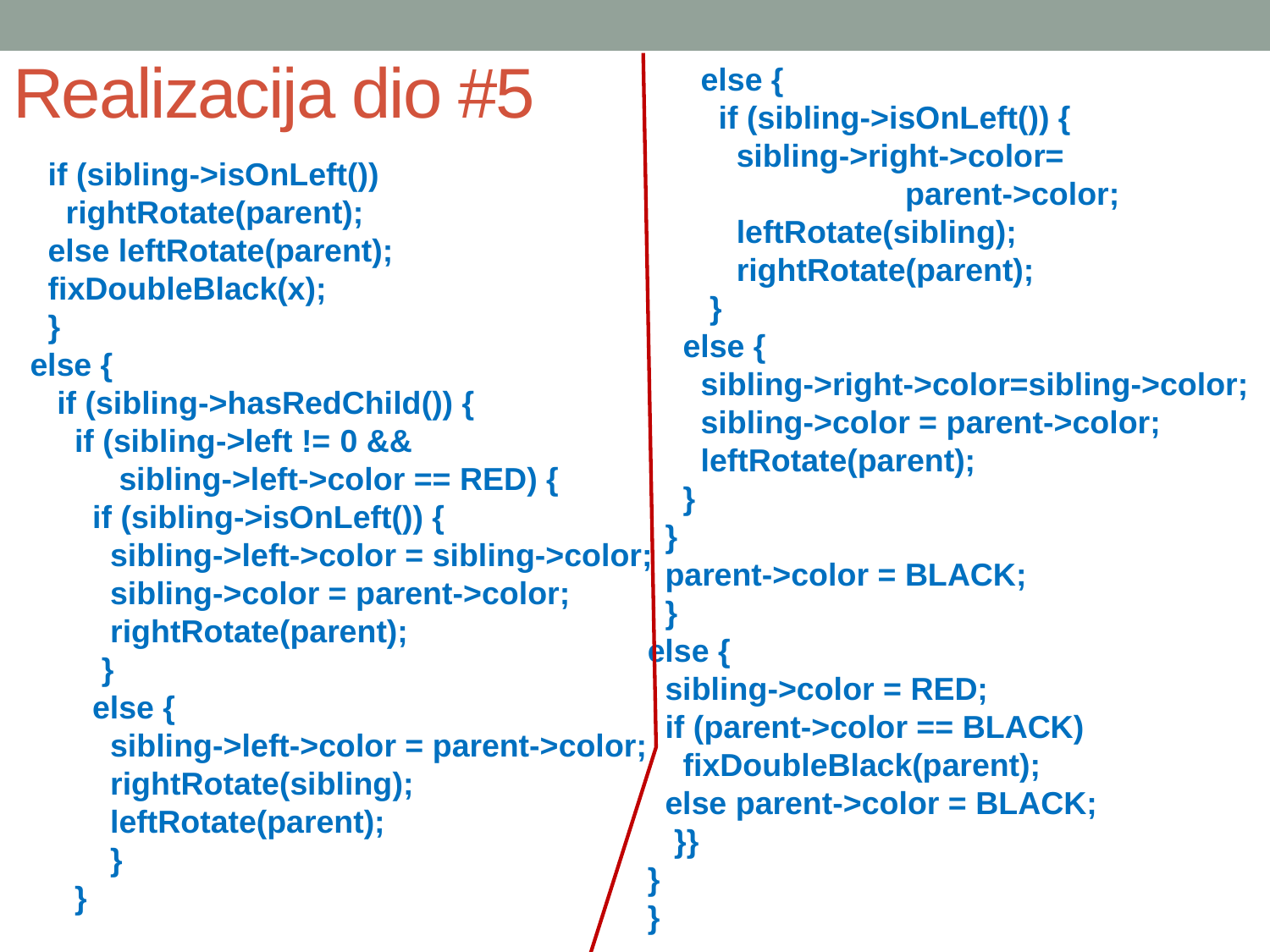

# Realizacija dio #5
      else {
        if (sibling->isOnLeft()) {
          sibling->right->color=
                             parent->color;
          leftRotate(sibling);
          rightRotate(parent);
       }
    else {
      sibling->right->color=sibling->color;
      sibling->color = parent->color;
      leftRotate(parent);
    }
  }
  parent->color = BLACK;
  }
else {
  sibling->color = RED;
  if (parent->color == BLACK)
    fixDoubleBlack(parent);
  else parent->color = BLACK;
   }}
}
}

    if (sibling->isOnLeft())
      rightRotate(parent);
    else leftRotate(parent);
    fixDoubleBlack(x);
    }
  else {
     if (sibling->hasRedChild()) {
       if (sibling->left != 0 &&
            sibling->left->color == RED) {
         if (sibling->isOnLeft()) {
           sibling->left->color = sibling->color;
           sibling->color = parent->color;
           rightRotate(parent);
          }
         else {
           sibling->left->color = parent->color;
           rightRotate(sibling);
           leftRotate(parent);
           }
       }